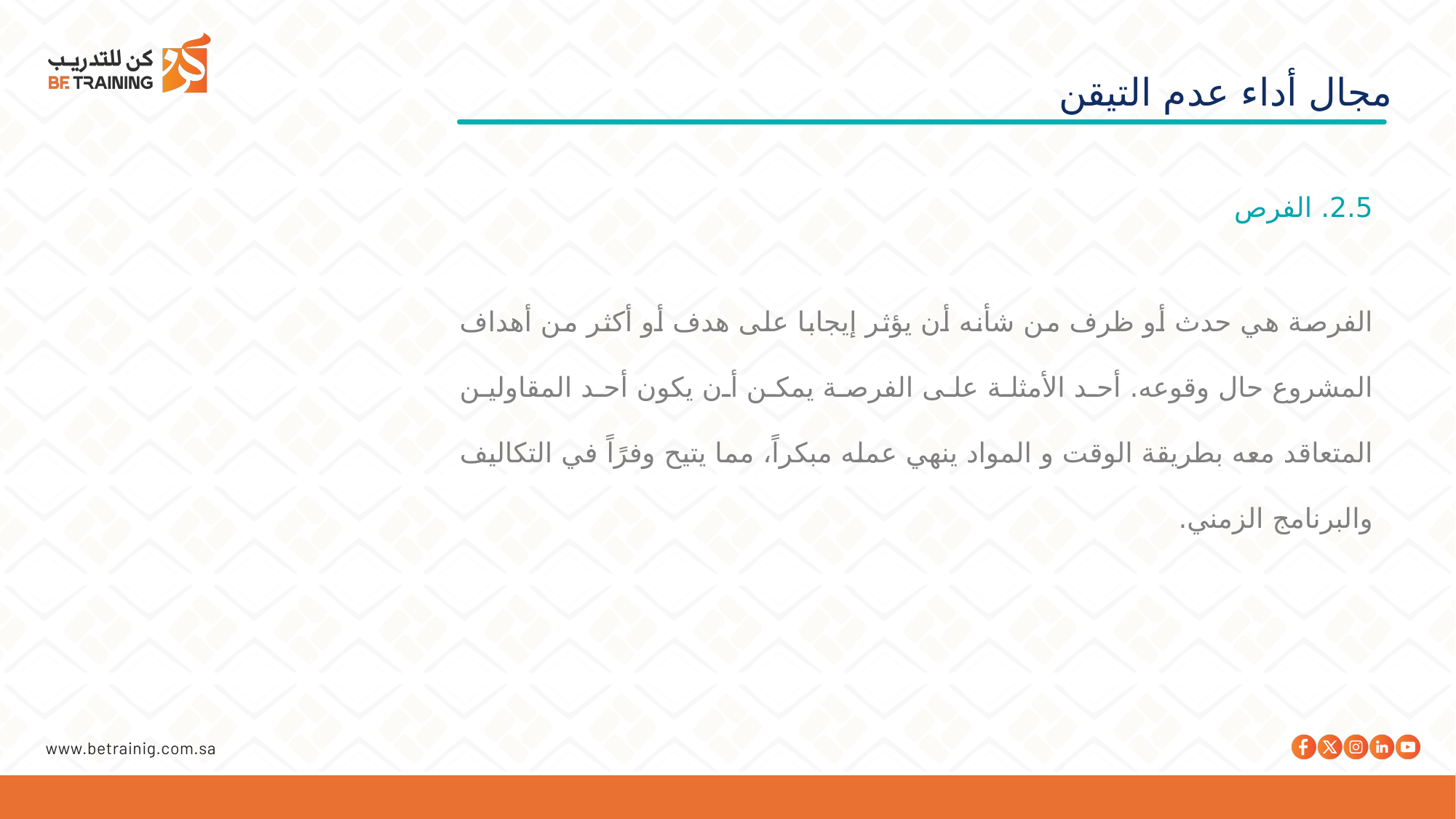

مجال أداء عدم التيقن
2.5. الفرص

الفرصة هي حدث أو ظرف من شأنه أن يؤثر إيجابا على هدف أو أكثر من أهداف المشروع حال وقوعه. أحد الأمثلة على الفرصة يمكن أن يكون أحد المقاولين المتعاقد معه بطريقة الوقت و المواد ينهي عمله مبكراً، مما يتيح وفرًاً في التكاليف والبرنامج الزمني.